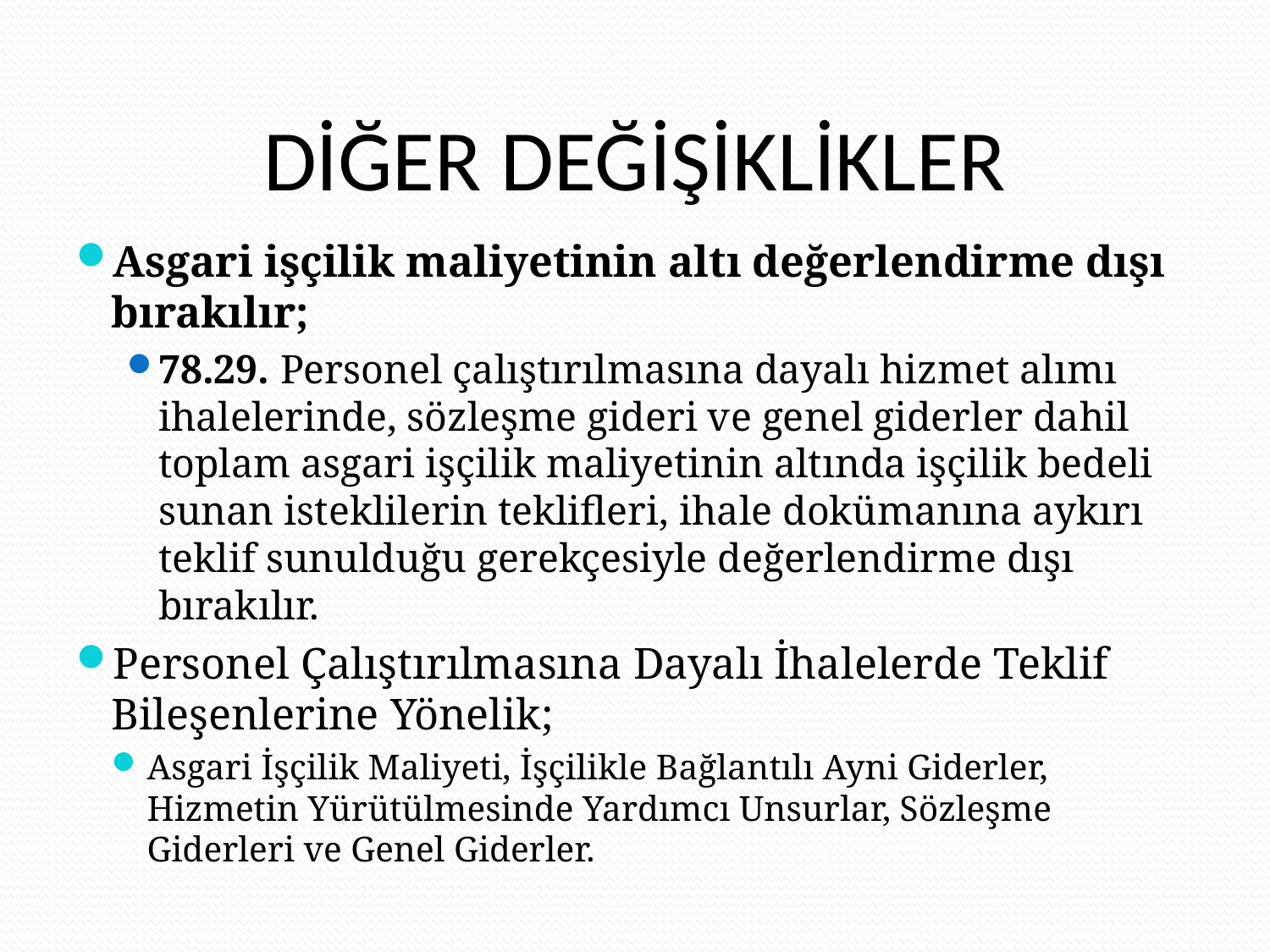

# DİĞER DEĞİŞİKLİKLER
Asgari işçilik maliyetinin altı değerlendirme dışı bırakılır;
78.29. Personel çalıştırılmasına dayalı hizmet alımı ihalelerinde, sözleşme gideri ve genel giderler dahil toplam asgari işçilik maliyetinin altında işçilik bedeli sunan isteklilerin teklifleri, ihale dokümanına aykırı teklif sunulduğu gerekçesiyle değerlendirme dışı bırakılır.
Personel Çalıştırılmasına Dayalı İhalelerde Teklif Bileşenlerine Yönelik;
Asgari İşçilik Maliyeti, İşçilikle Bağlantılı Ayni Giderler, Hizmetin Yürütülmesinde Yardımcı Unsurlar, Sözleşme Giderleri ve Genel Giderler.